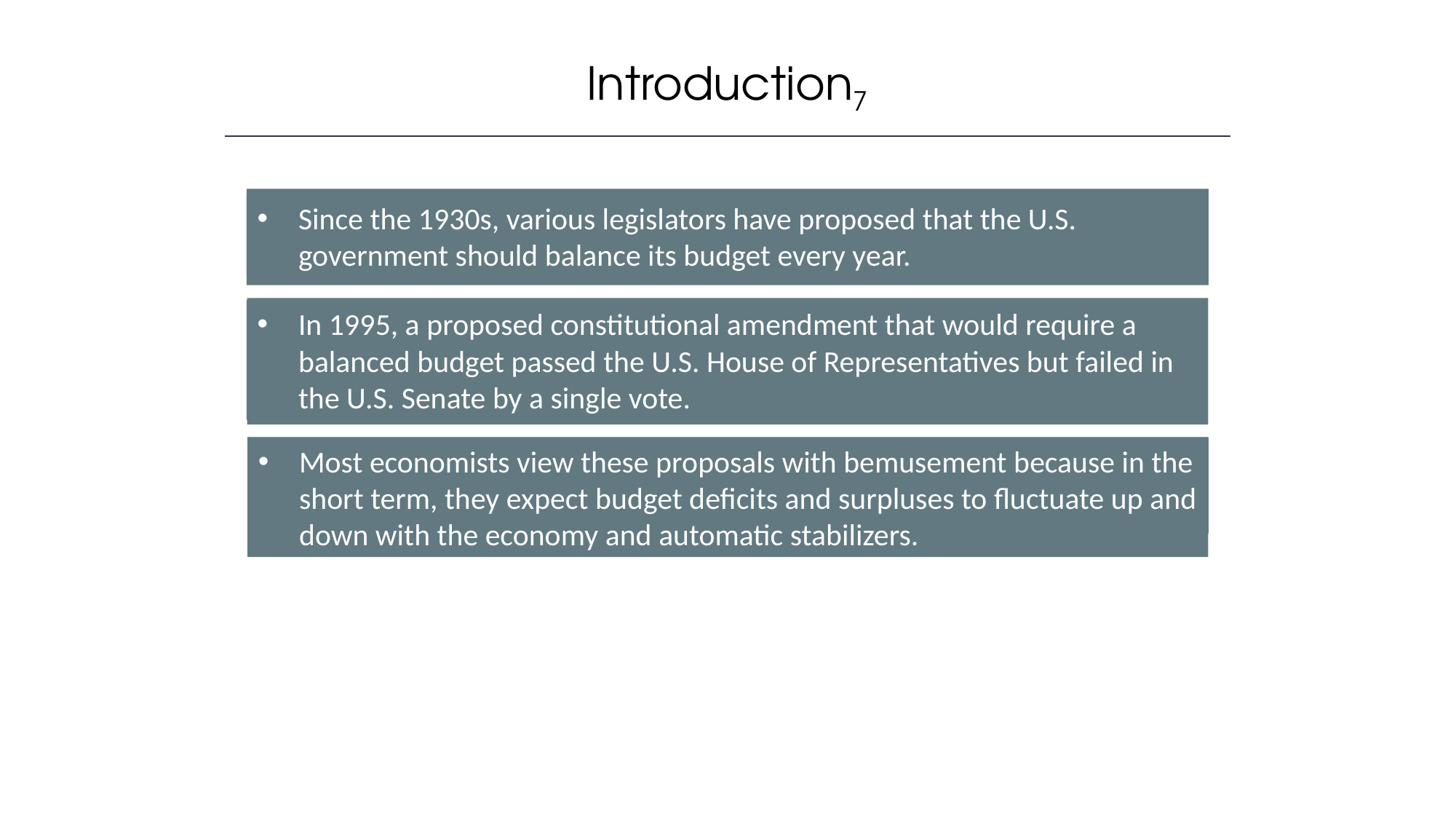

Introduction7

Since the 1930s, various legislators have proposed that the U.S. government should balance its budget every year.

In 1995, a proposed constitutional amendment that would require a balanced budget passed the U.S. House of Representatives but failed in the U.S. Senate by a single vote.
Most economists view these proposals with bemusement because in the short term, they expect budget deficits and surpluses to fluctuate up and down with the economy and automatic stabilizers.